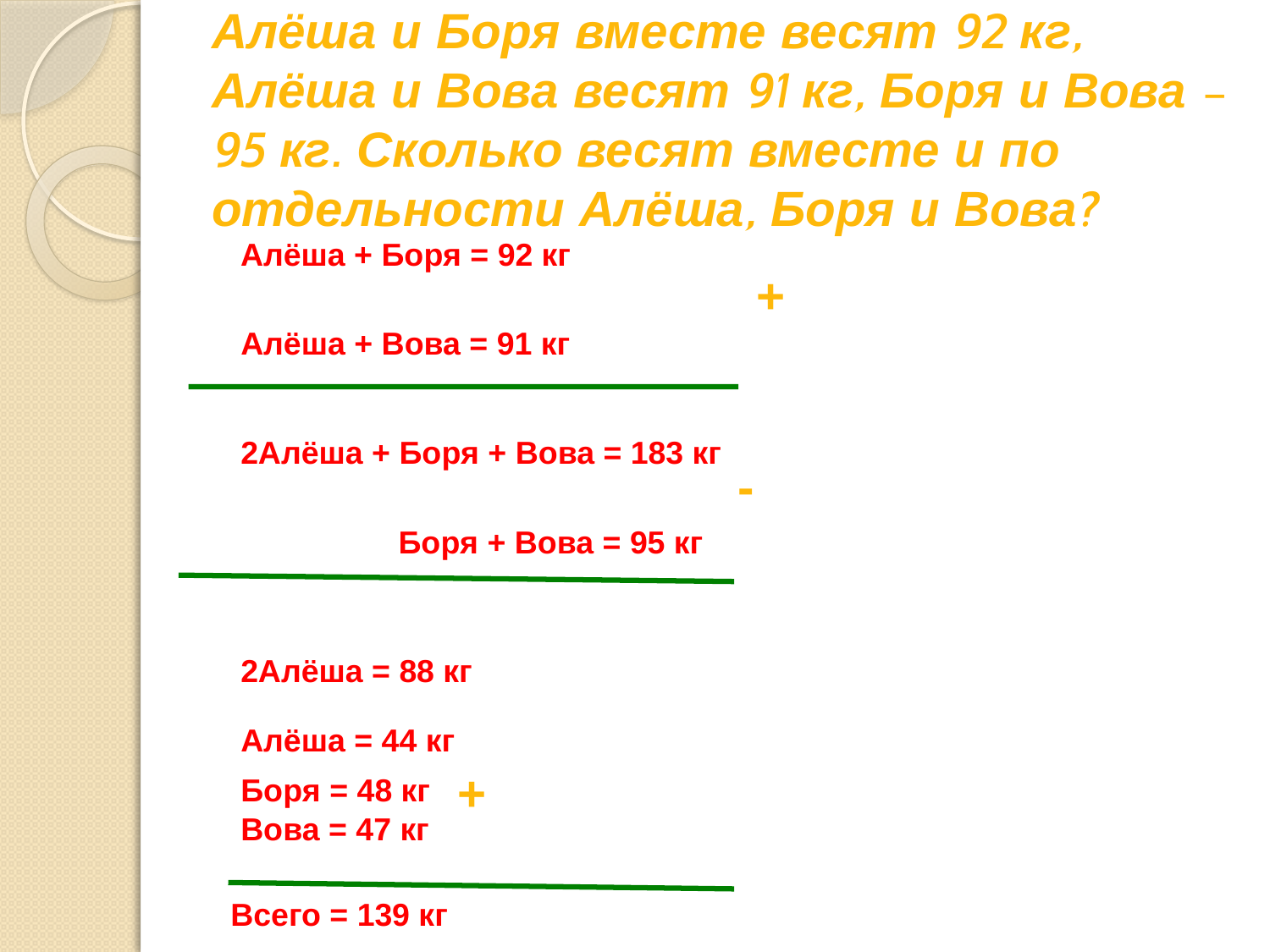

# Алёша и Боря вместе весят 92 кг, Алёша и Вова весят 91 кг, Боря и Вова – 95 кг. Сколько весят вместе и по отдельности Алёша, Боря и Вова?
Алёша + Боря = 92 кг

+
Алёша + Вова = 91 кг

2Алёша + Боря + Вова = 183 кг
-
 Боря + Вова = 95 кг

2Алёша = 88 кг
Алёша = 44 кг
+
Боря = 48 кг
Вова = 47 кг

Всего = 139 кг